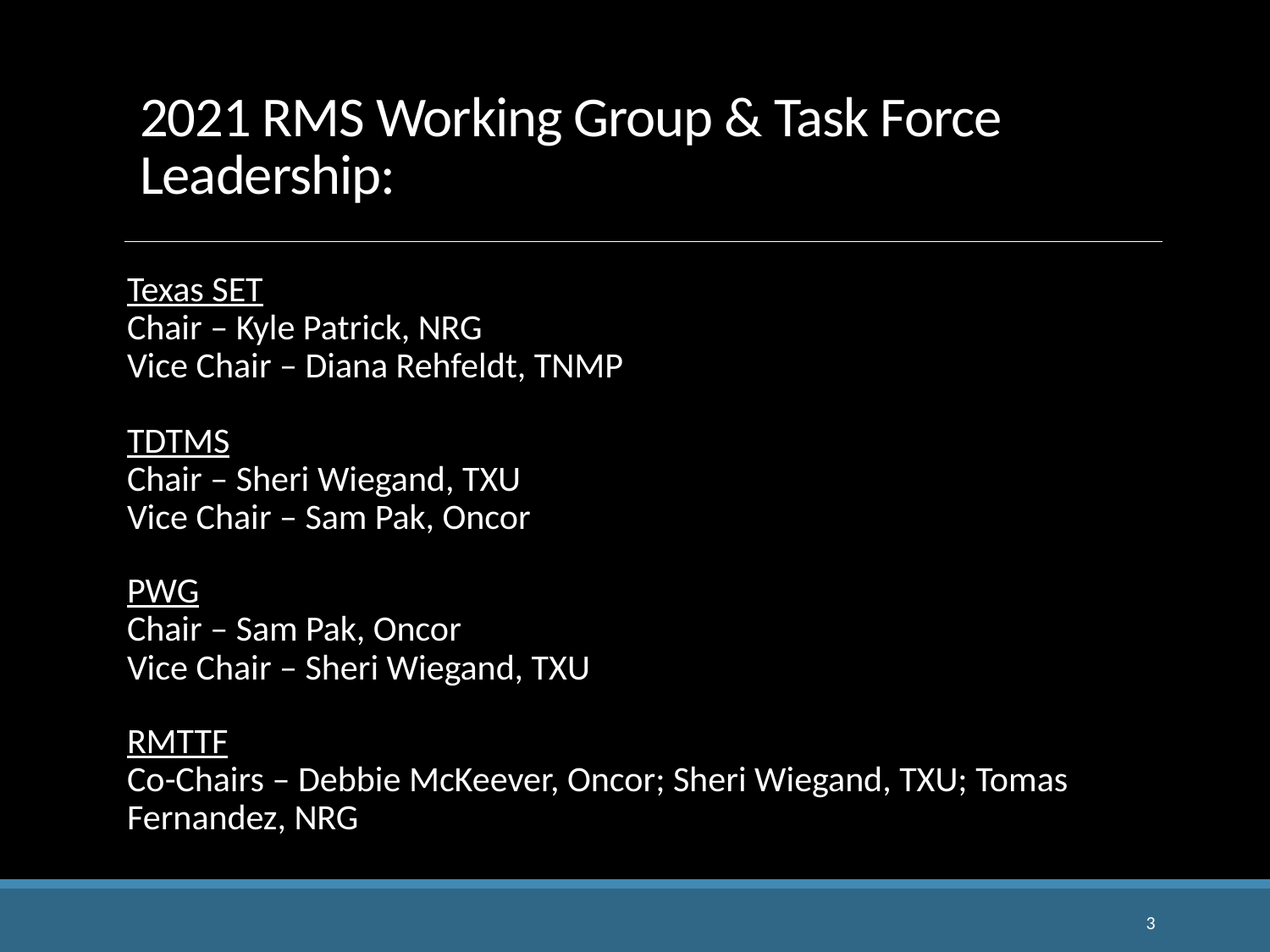

# 2021 RMS Working Group & Task Force Leadership:
Texas SET
Chair – Kyle Patrick, NRG
Vice Chair – Diana Rehfeldt, TNMP
TDTMS
Chair – Sheri Wiegand, TXU
Vice Chair – Sam Pak, Oncor
PWG
Chair – Sam Pak, Oncor
Vice Chair – Sheri Wiegand, TXU
RMTTF
Co-Chairs – Debbie McKeever, Oncor; Sheri Wiegand, TXU; Tomas Fernandez, NRG

3